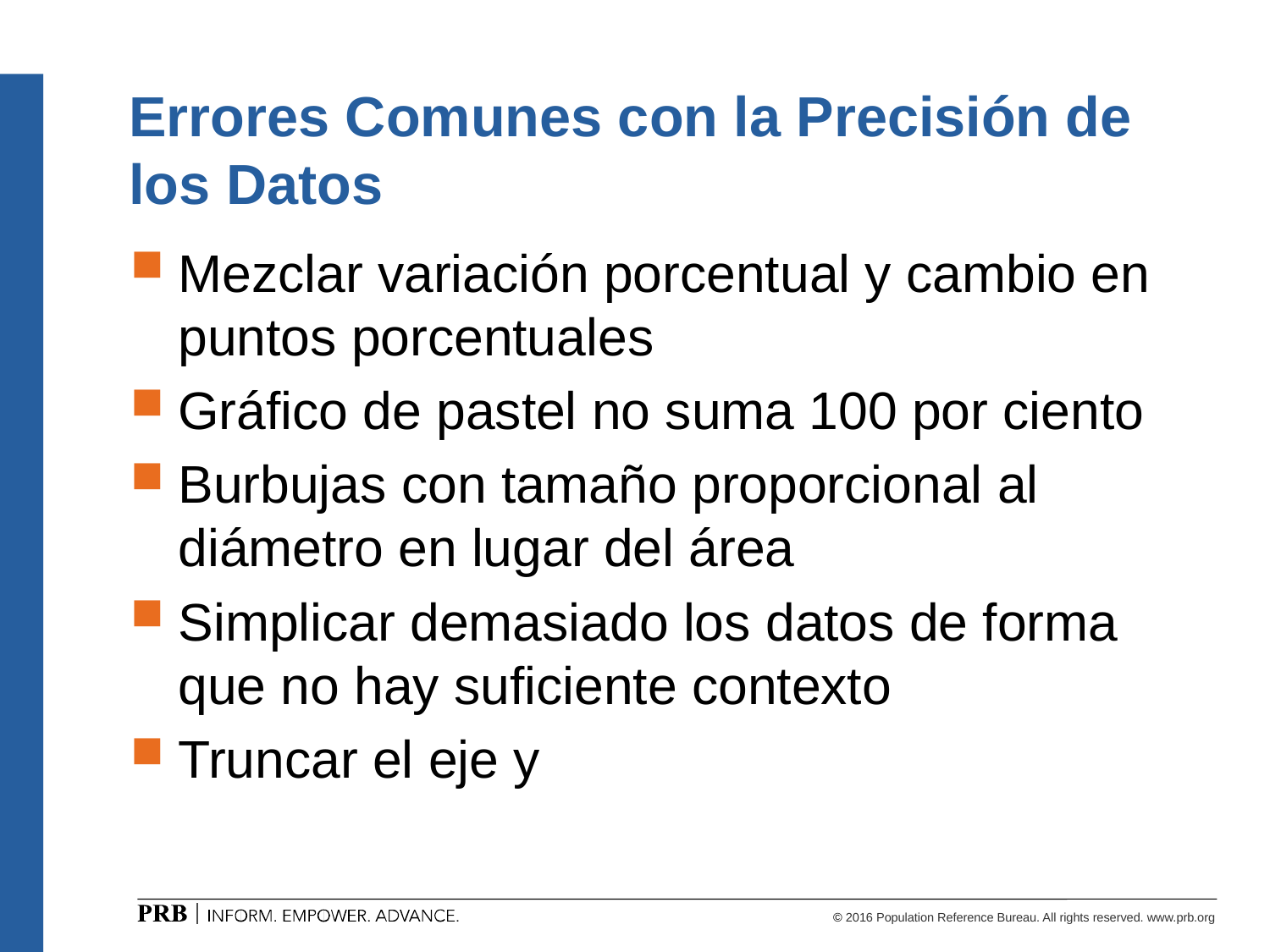

# Errores Comunes con la Precisión de los Datos
Mezclar variación porcentual y cambio en puntos porcentuales
Gráfico de pastel no suma 100 por ciento
Burbujas con tamaño proporcional al diámetro en lugar del área
Simplicar demasiado los datos de forma que no hay suficiente contexto
Truncar el eje y